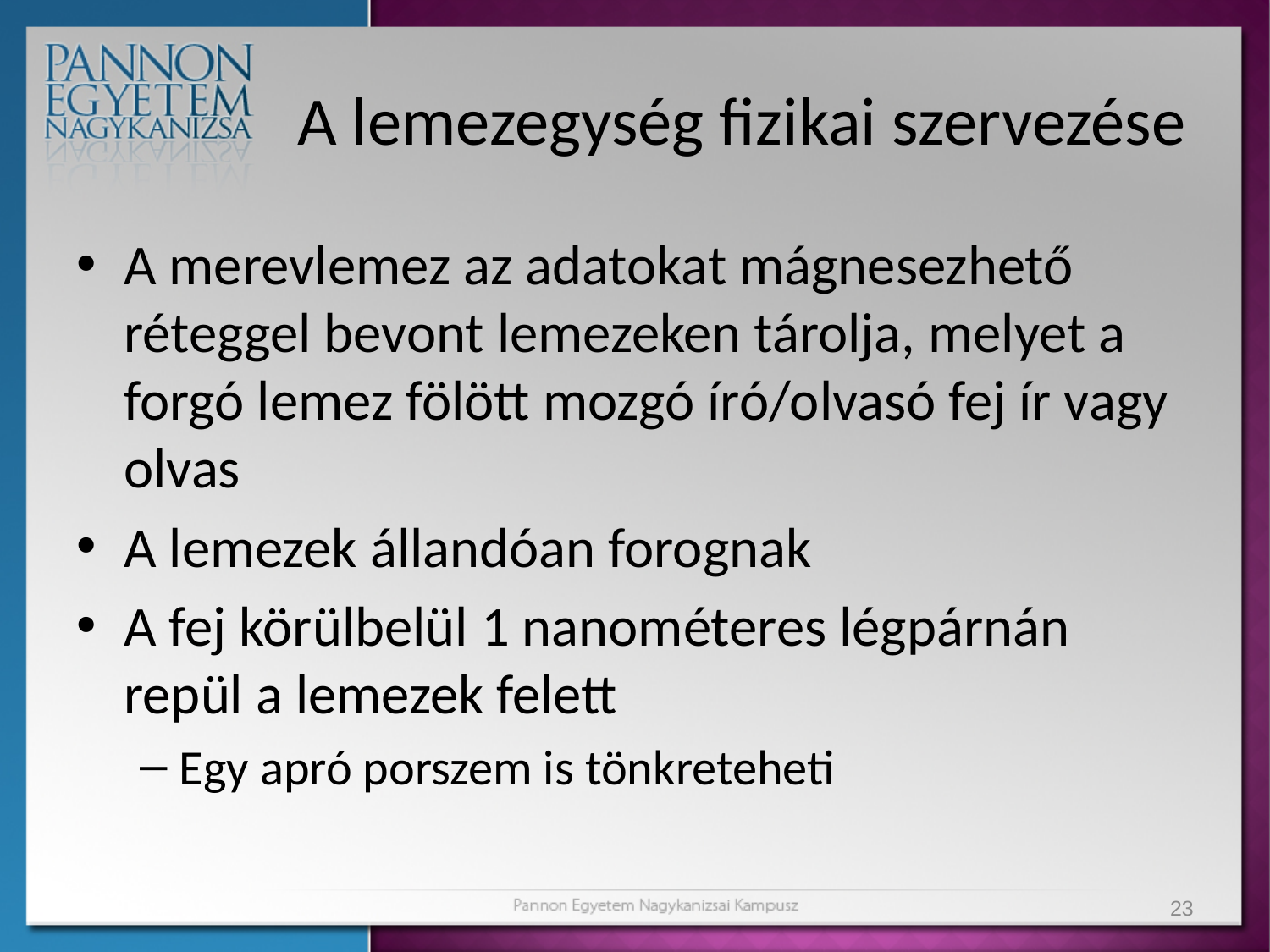

# A lemezegység fizikai szervezése
A merevlemez az adatokat mágnesezhető réteggel bevont lemezeken tárolja, melyet a forgó lemez fölött mozgó író/olvasó fej ír vagy olvas
A lemezek állandóan forognak
A fej körülbelül 1 nanométeres légpárnán repül a lemezek felett
Egy apró porszem is tönkreteheti
23